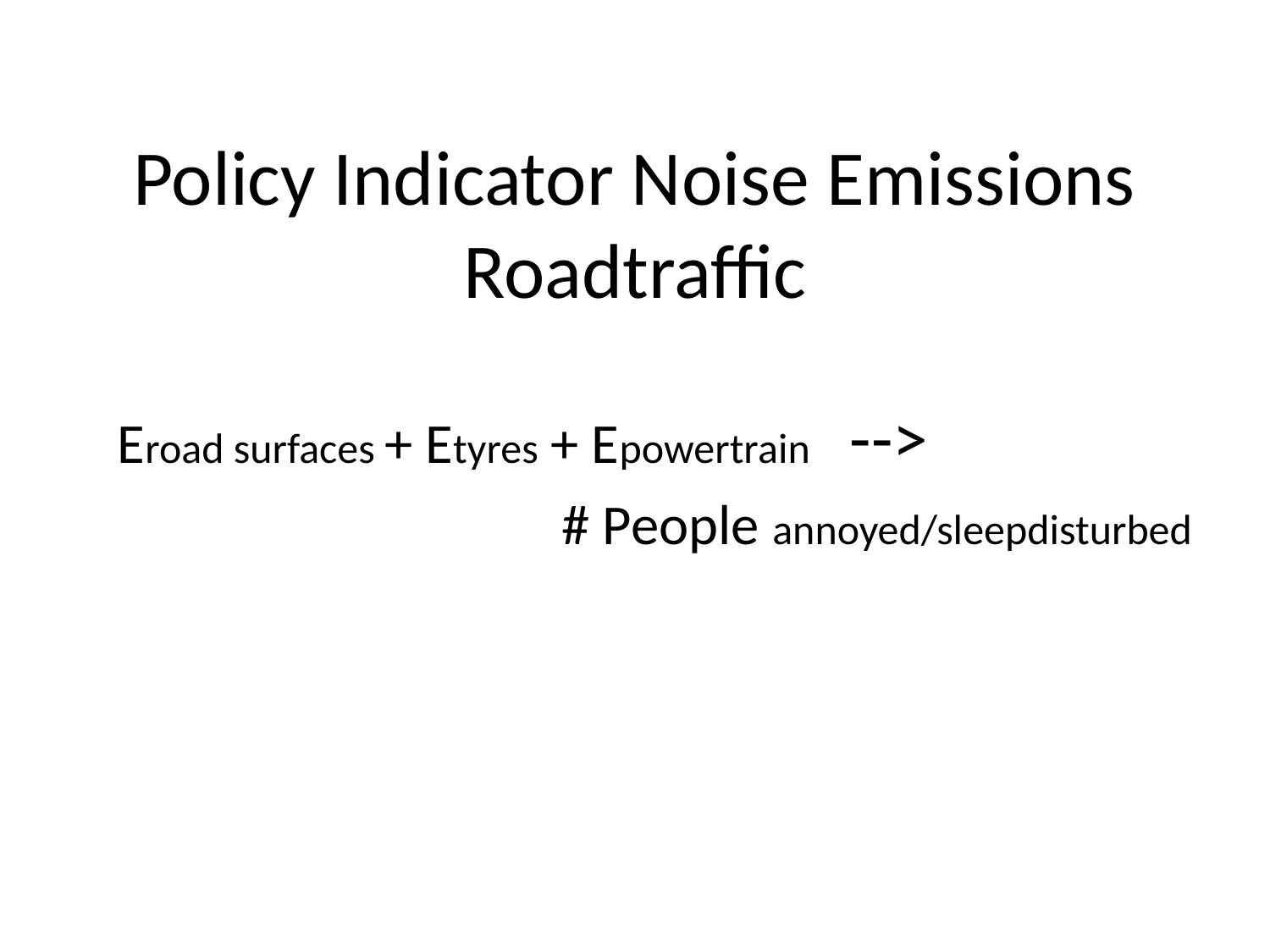

# Policy Indicator Noise Emissions Roadtraffic
Eroad surfaces + Etyres + Epowertrain   -->
# People annoyed/sleepdisturbed